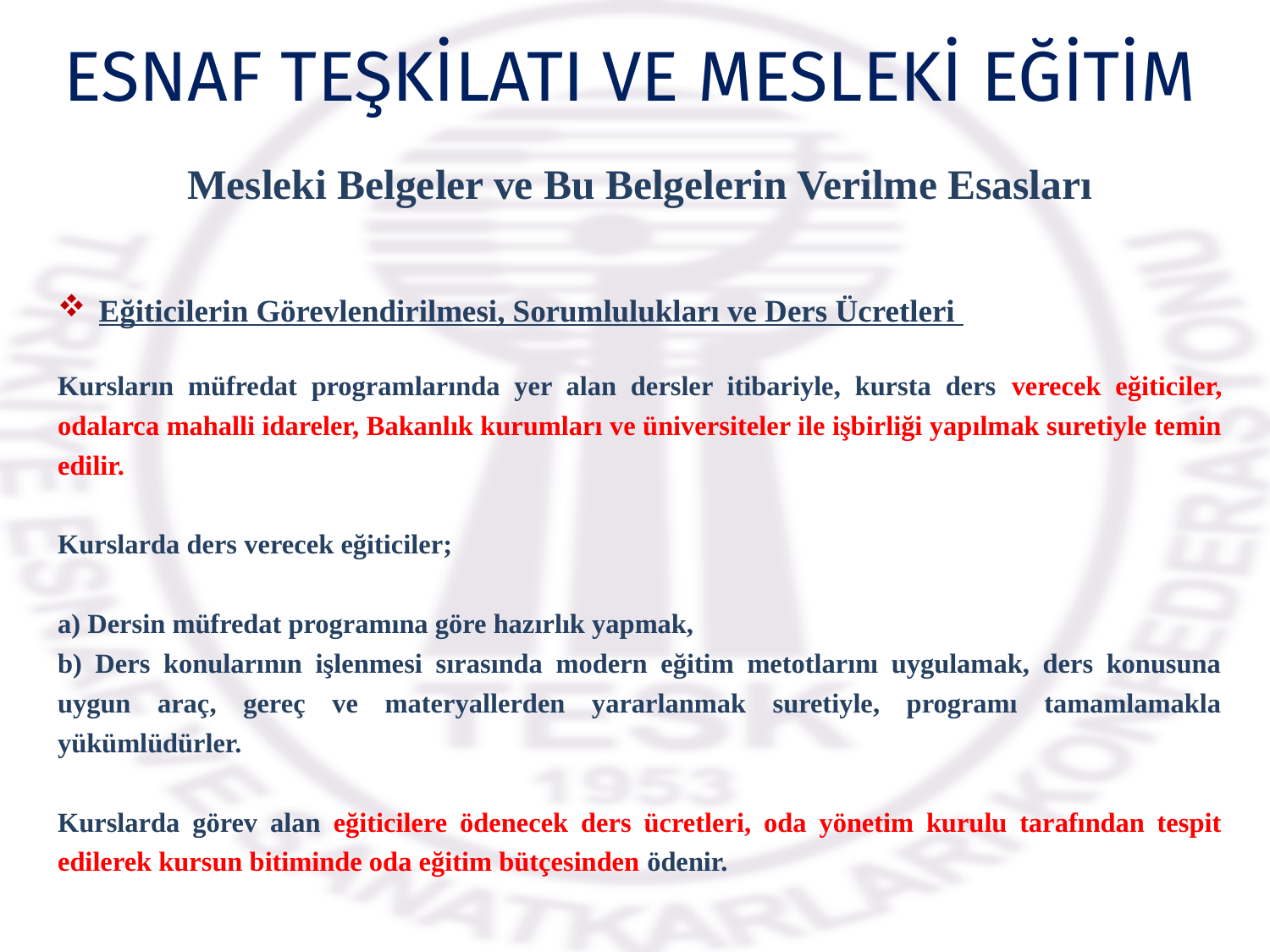

ESNAF TEŞKİLATI VE MESLEKİ EĞİTİM
Mesleki Belgeler ve Bu Belgelerin Verilme Esasları

Eğiticilerin Görevlendirilmesi, Sorumlulukları ve Ders Ücretleri

Kursların müfredat programlarında yer alan dersler itibariyle, kursta ders verecek eğiticiler, odalarca mahalli idareler, Bakanlık kurumları ve üniversiteler ile işbirliği yapılmak suretiyle temin edilir.

Kurslarda ders verecek eğiticiler;

a) Dersin müfredat programına göre hazırlık yapmak,
b) Ders konularının işlenmesi sırasında modern eğitim metotlarını uygulamak, ders konusuna uygun araç, gereç ve materyallerden yararlanmak suretiyle, programı tamamlamakla yükümlüdürler.

Kurslarda görev alan eğiticilere ödenecek ders ücretleri, oda yönetim kurulu tarafından tespit edilerek kursun bitiminde oda eğitim bütçesinden ödenir.